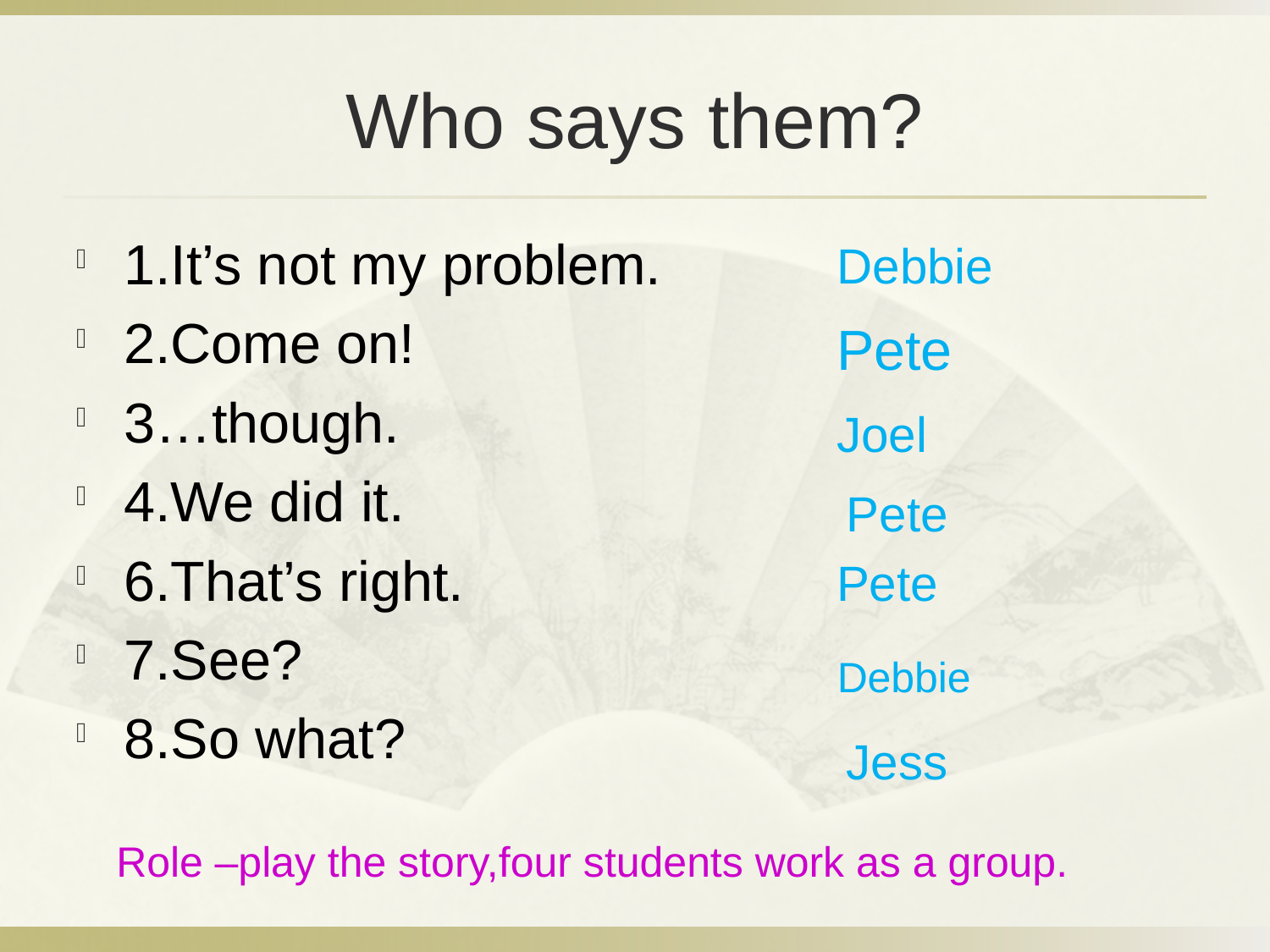

Who says them?
1.It’s not my problem.
2.Come on!
3…though.
4.We did it.
6.That’s right.
7.See?
8.So what?
Debbie
Pete
Joel
Pete
Pete
Debbie
Jess
Role –play the story,four students work as a group.